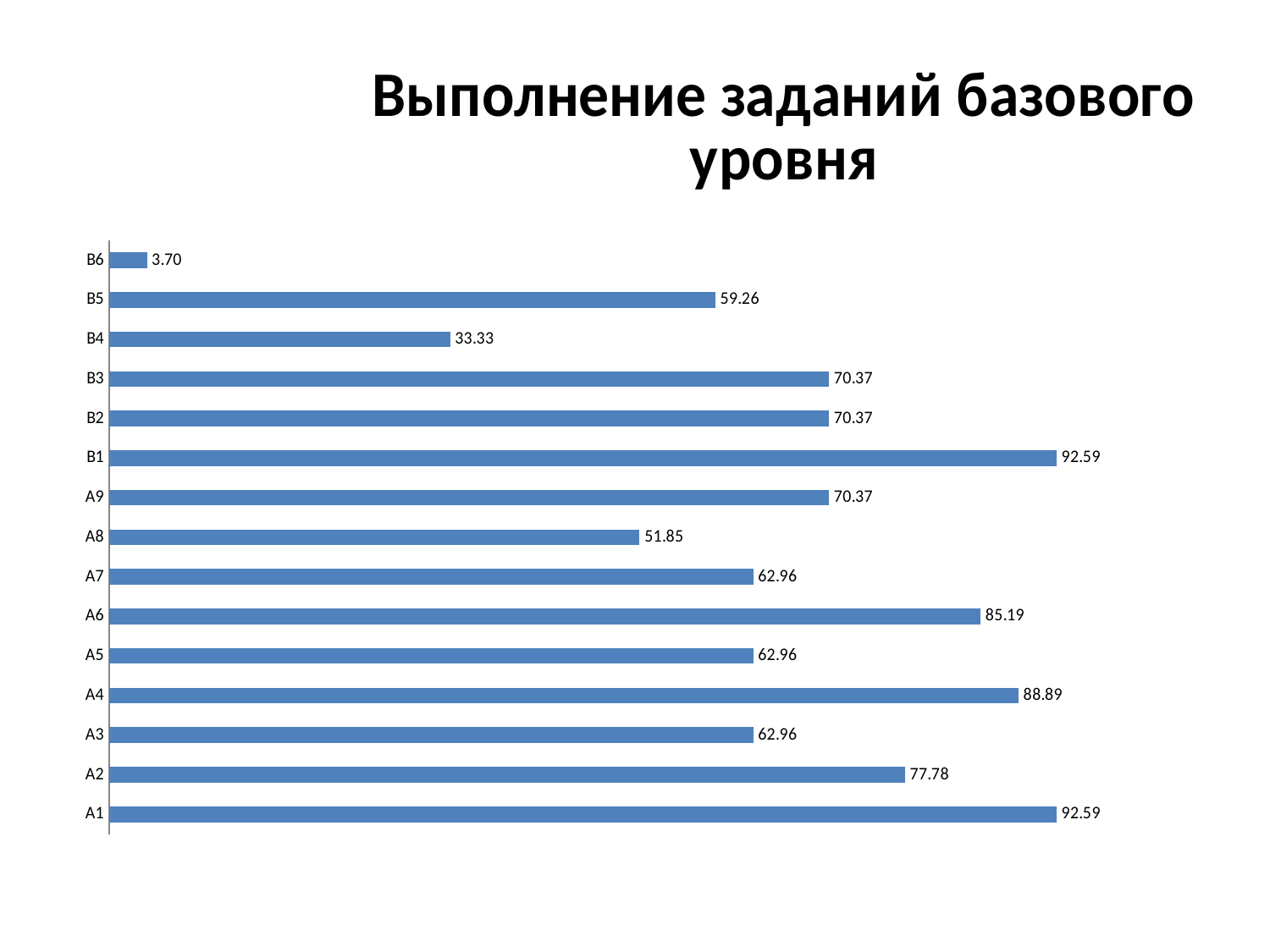

### Chart: Выполнение заданий базового уровня

| Category |  |
|---|---|
| А1 | 92.59259259259247 |
| А2 | 77.7777777777777 |
| А3 | 62.96296296296296 |
| А4 | 88.88888888888874 |
| А5 | 62.96296296296296 |
| А6 | 85.18518518518515 |
| А7 | 62.96296296296296 |
| А8 | 51.851851851851805 |
| А9 | 70.37037037037024 |
| В1 | 92.59259259259247 |
| В2 | 70.37037037037024 |
| В3 | 70.37037037037024 |
| В4 | 33.333333333333336 |
| В5 | 59.259259259259245 |
| В6 | 3.703703703703704 |
#